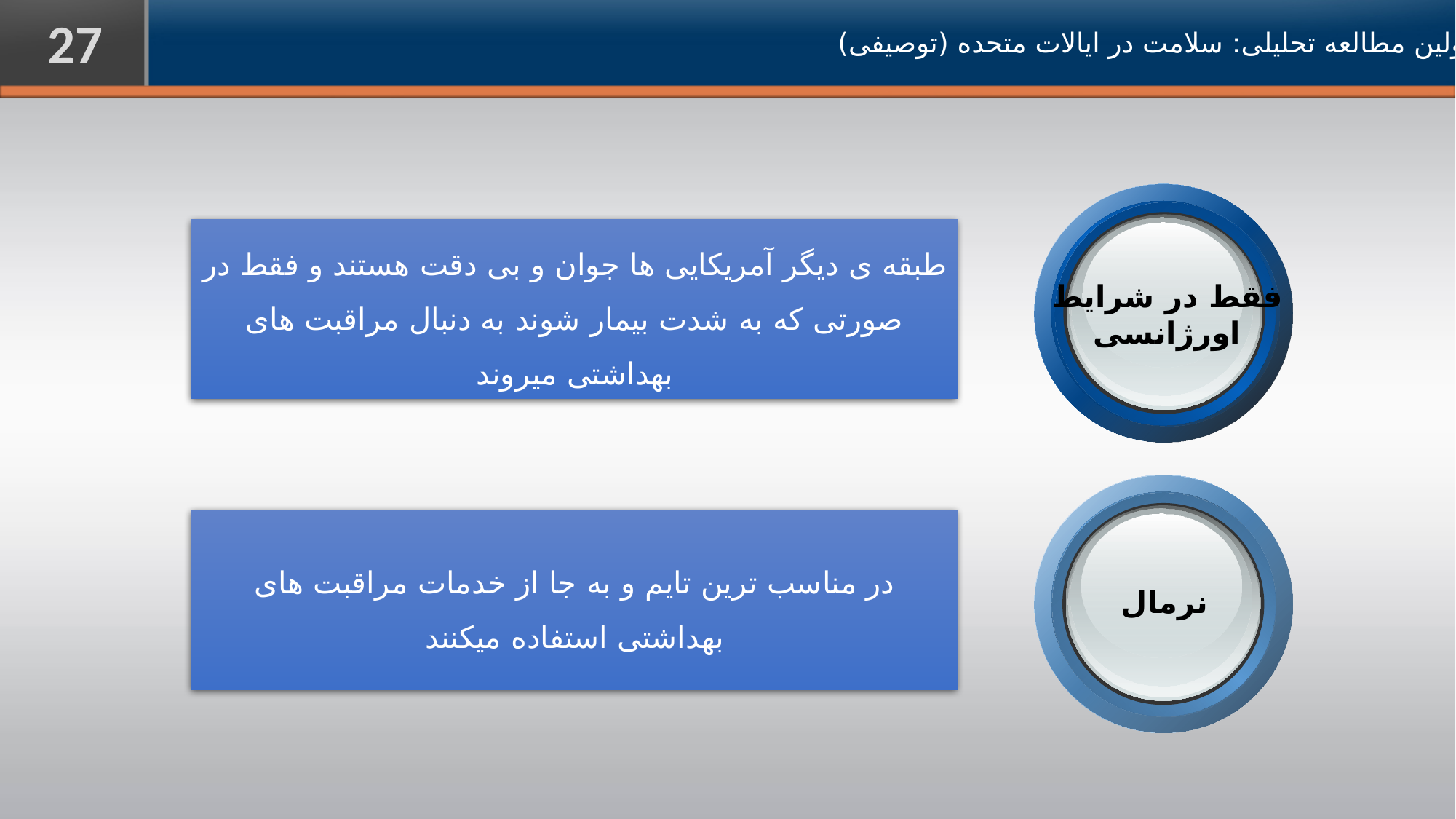

27
اولین مطالعه تحلیلی: سلامت در ایالات متحده (توصیفی)

طبقه ی دیگر آمریکایی ها جوان و بی دقت هستند و فقط در صورتی که به شدت بیمار شوند به دنبال مراقبت های بهداشتی میروند
فقط در شرایط
اورژانسی

در مناسب ترین تایم و به جا از خدمات مراقبت های بهداشتی استفاده میکنند
نرمال